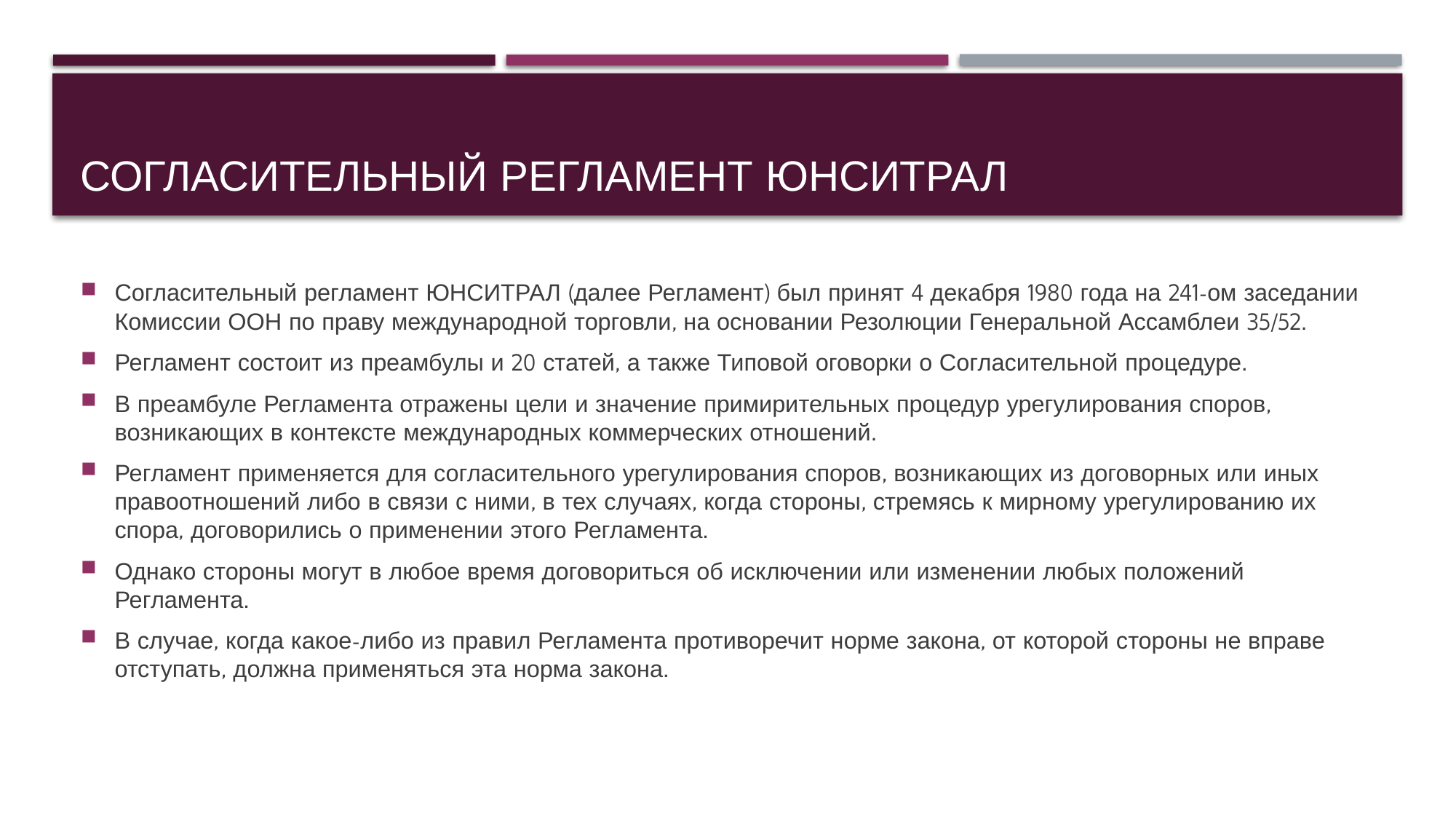

# Согласительный регламент ЮНСИТРАЛ
Согласительный регламент ЮНСИТРАЛ (далее Регламент) был принят 4 декабря 1980 года на 241-ом заседании Комиссии ООН по праву международной торговли, на основании Резолюции Генеральной Ассамблеи 35/52.
Регламент состоит из преамбулы и 20 статей, а также Типовой оговорки о Согласительной процедуре.
В преамбуле Регламента отражены цели и значение примирительных процедур урегулирования споров, возникающих в контексте международных коммерческих отношений.
Регламент применяется для согласительного урегулирования споров, возникающих из договорных или иных правоотношений либо в связи с ними, в тех случаях, когда стороны, стремясь к мирному урегулированию их спора, договорились о применении этого Регламента.
Однако стороны могут в любое время договориться об исключении или изменении любых положений Регламента.
В случае, когда какое-либо из правил Регламента противоречит норме закона, от которой стороны не вправе отступать, должна применяться эта норма закона.